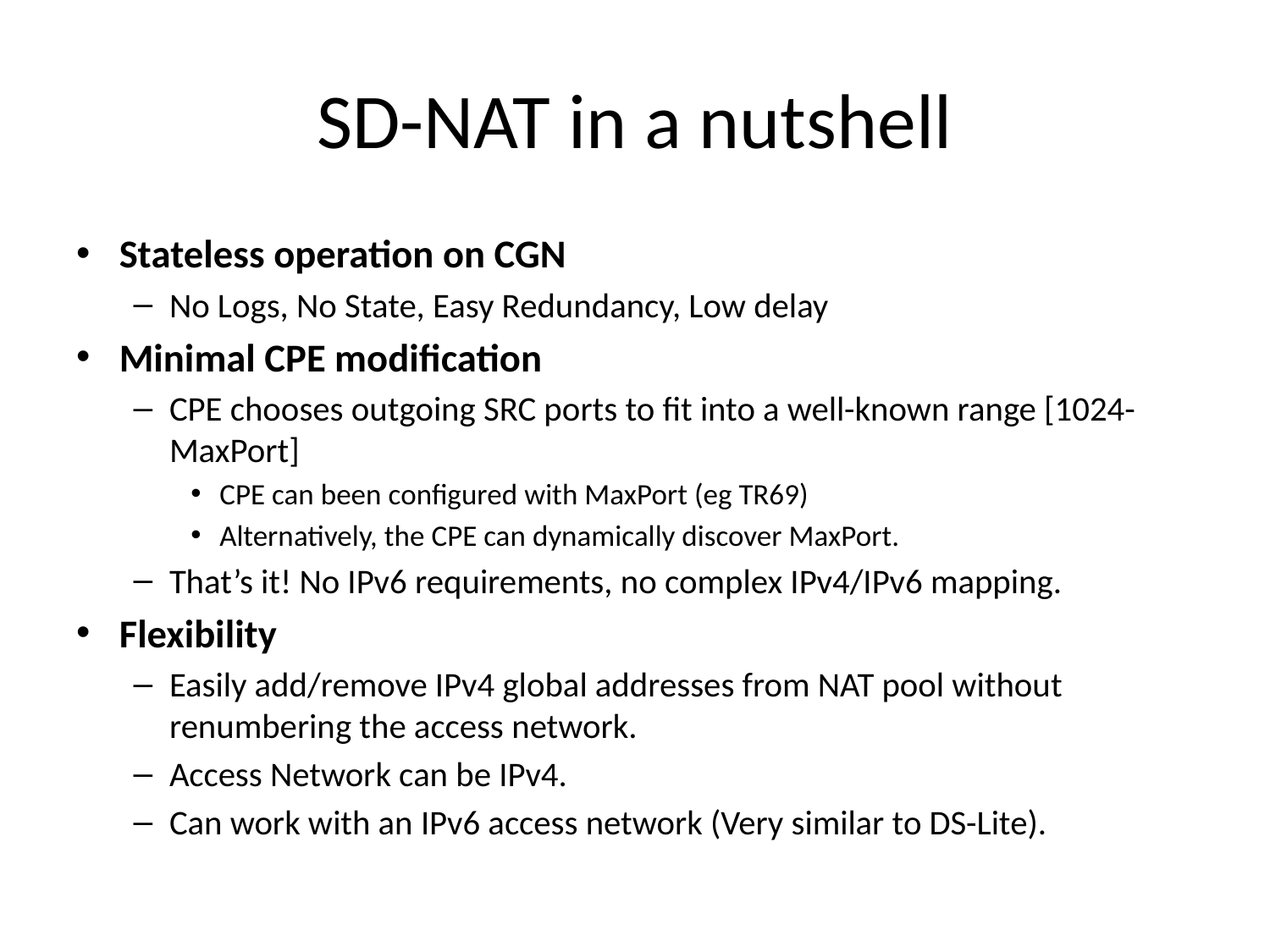

# SD-NAT in a nutshell
Stateless operation on CGN
No Logs, No State, Easy Redundancy, Low delay
Minimal CPE modification
CPE chooses outgoing SRC ports to fit into a well-known range [1024-MaxPort]
CPE can been configured with MaxPort (eg TR69)
Alternatively, the CPE can dynamically discover MaxPort.
That’s it! No IPv6 requirements, no complex IPv4/IPv6 mapping.
Flexibility
Easily add/remove IPv4 global addresses from NAT pool without renumbering the access network.
Access Network can be IPv4.
Can work with an IPv6 access network (Very similar to DS-Lite).